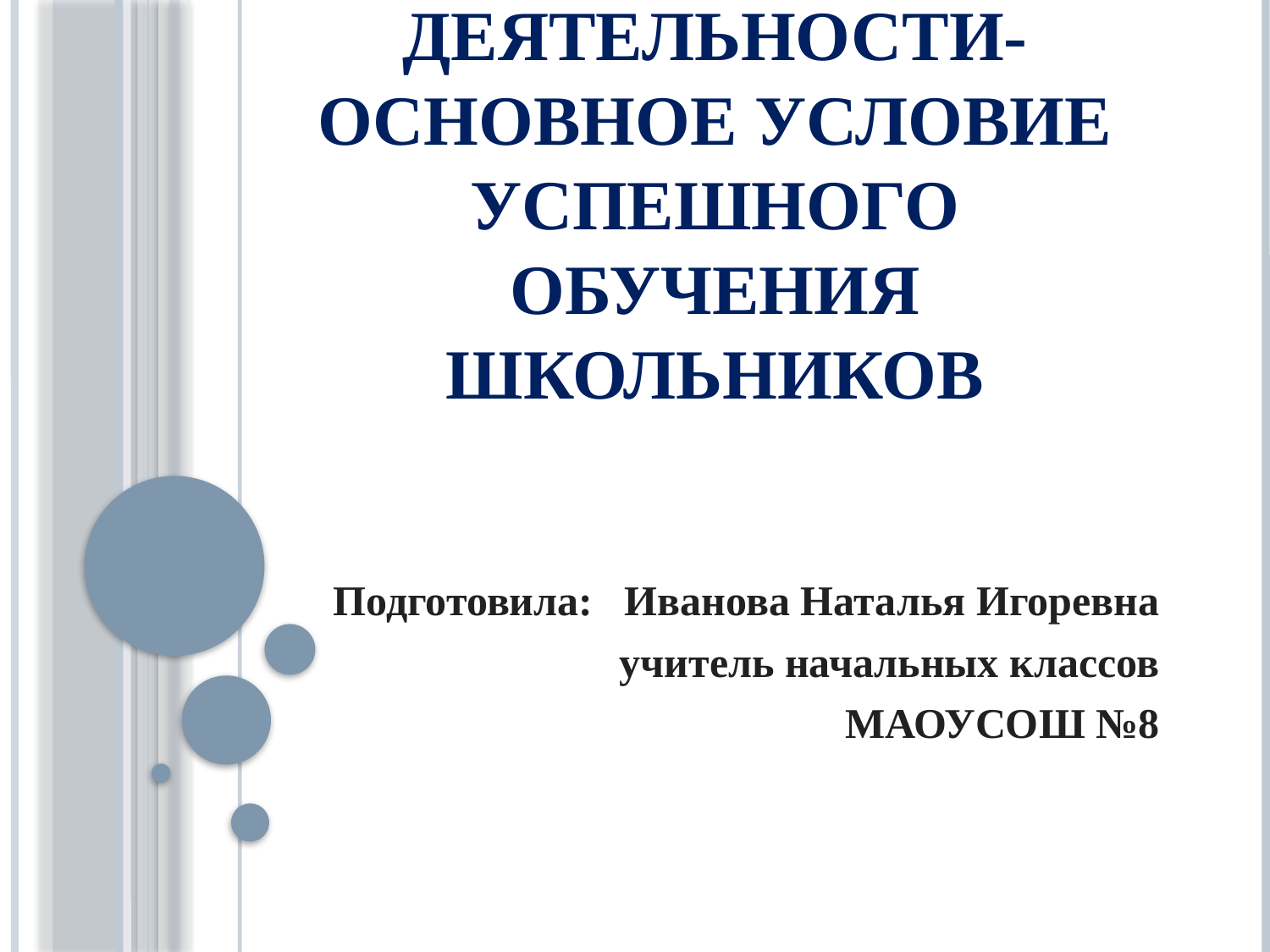

# Мотивация учебной деятельности-основное условие успешного обучения школьников

Подготовила:   Иванова Наталья Игоревна
учитель начальных классов
МАОУСОШ №8